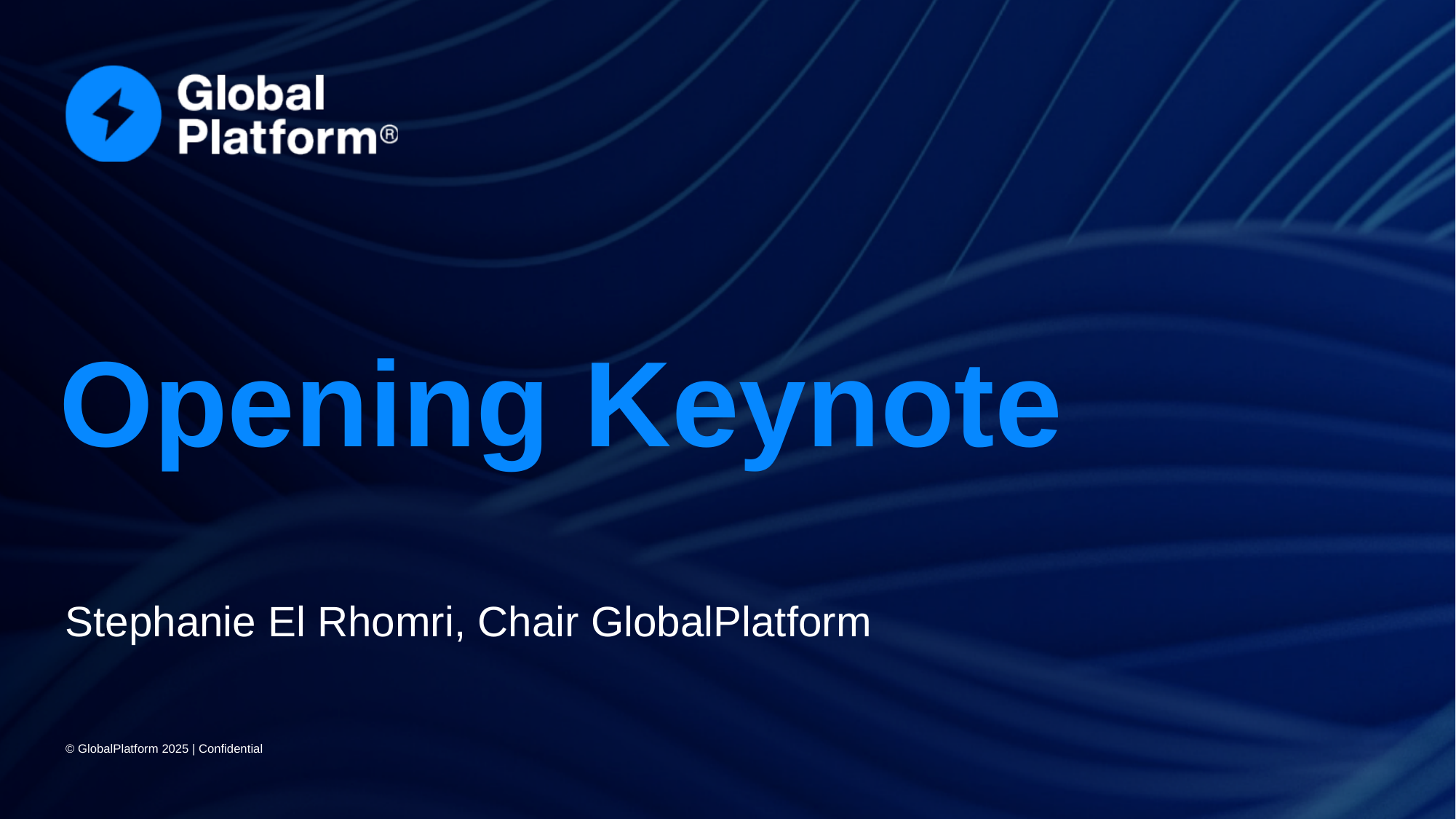

# Opening Keynote
Stephanie El Rhomri, Chair GlobalPlatform